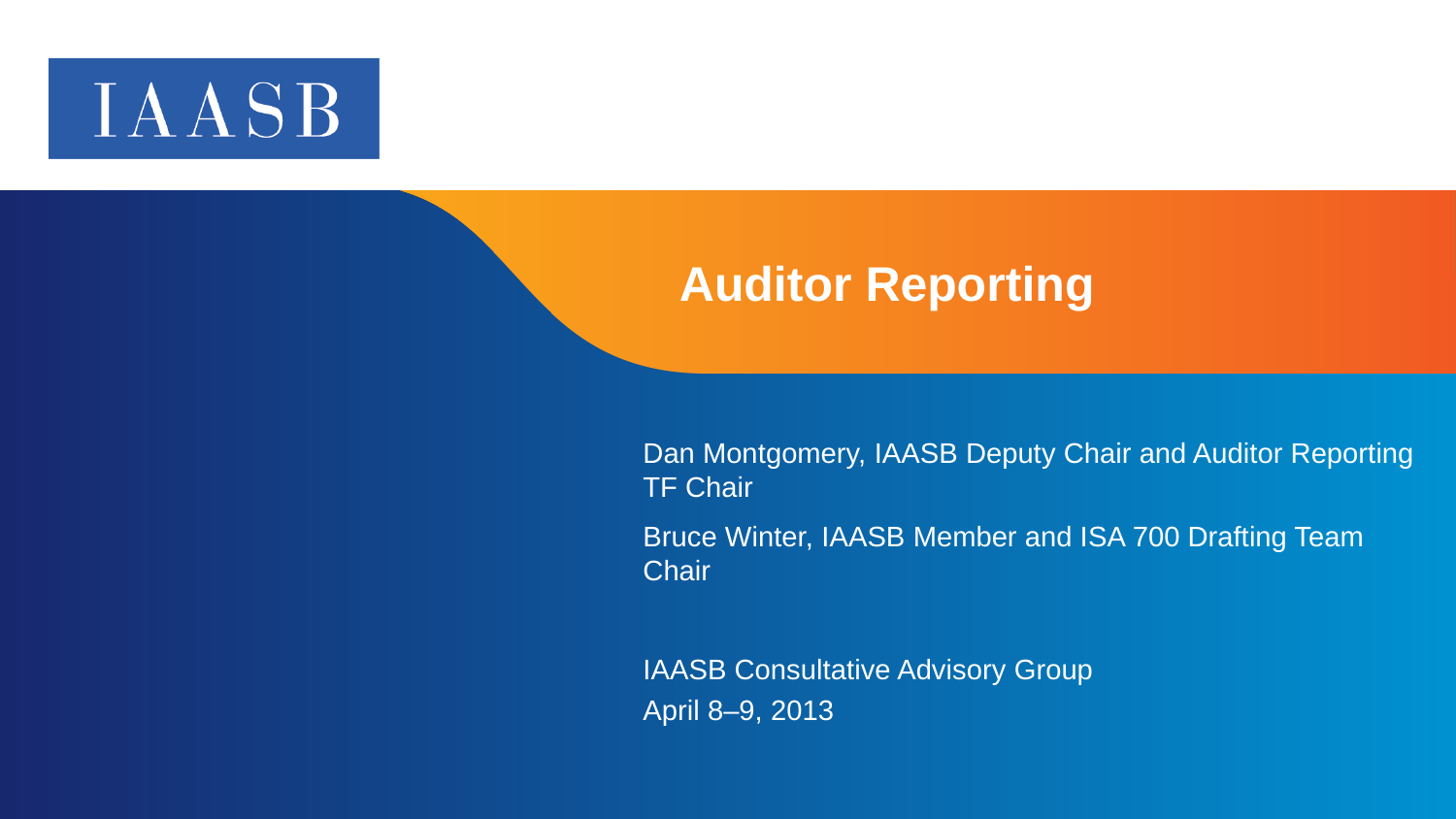

# Auditor Reporting

Dan Montgomery, IAASB Deputy Chair and Auditor Reporting TF Chair
Bruce Winter, IAASB Member and ISA 700 Drafting Team Chair

IAASB Consultative Advisory Group
April 8–9, 2013